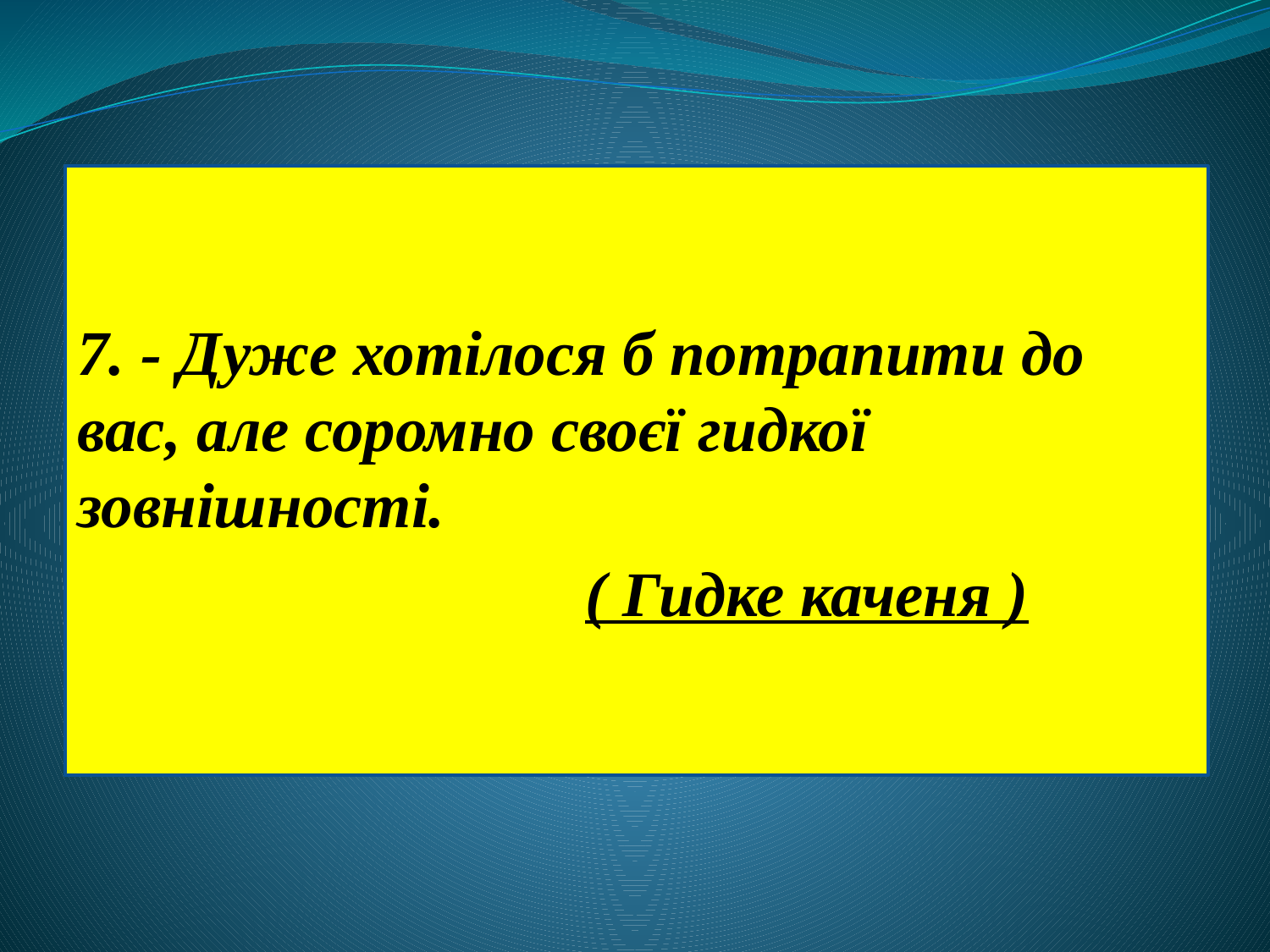

7. - Дуже хотілося б потрапити до вас, але соромно своєї гидкої зовнішності.
				( Гидке каченя )